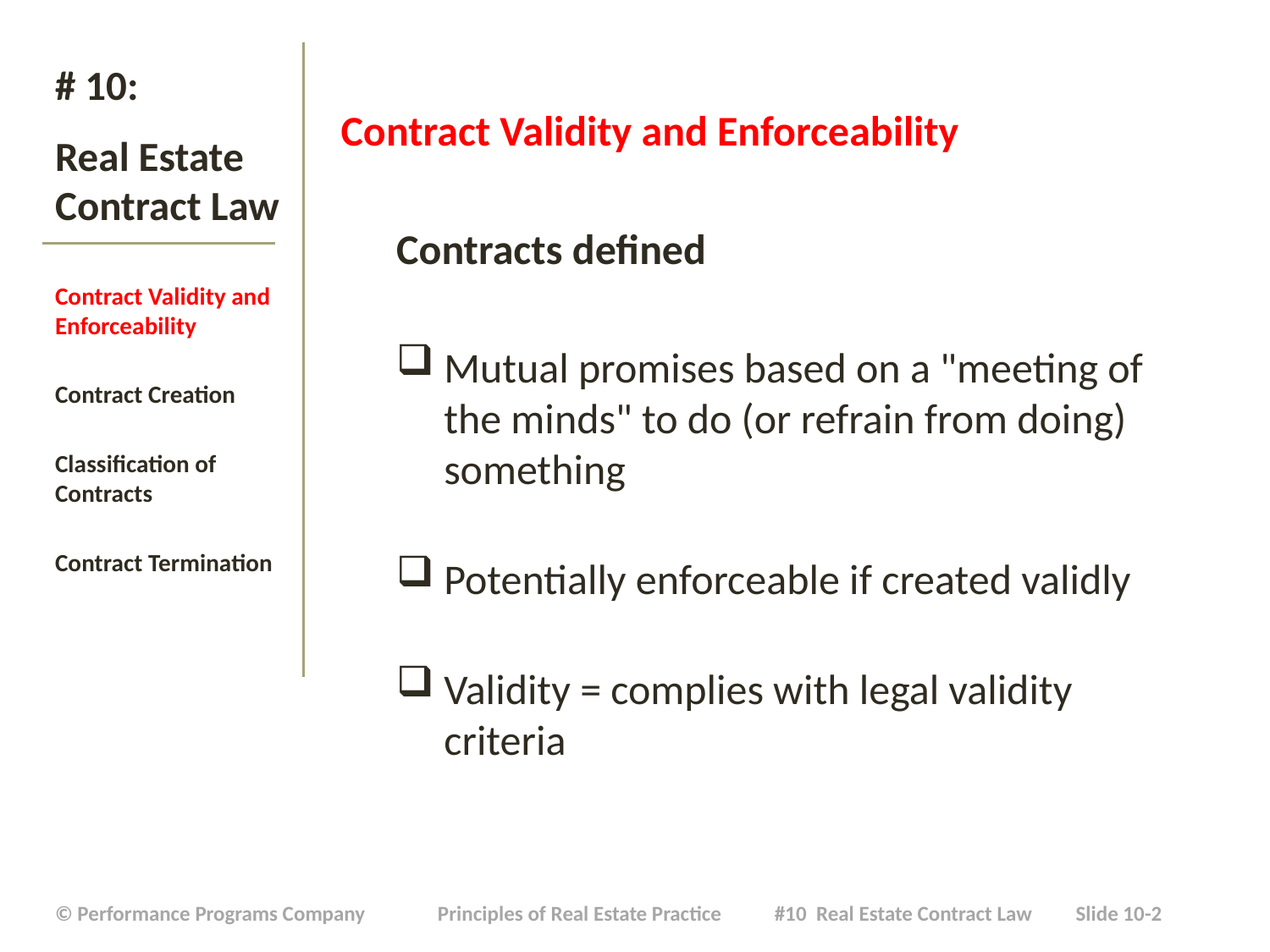

Contract Validity and Enforceability

Contracts defined

Mutual promises based on a "meeting of the minds" to do (or refrain from doing) something
Potentially enforceable if created validly
Validity = complies with legal validity criteria
# # 10: Real Estate Contract Law

Contract Validity and Enforceability

Contract Creation

Classification of Contracts

Contract Termination

| © Performance Programs Company Principles of Real Estate Practice #10 Real Estate Contract Law Slide 10-2 |
| --- |